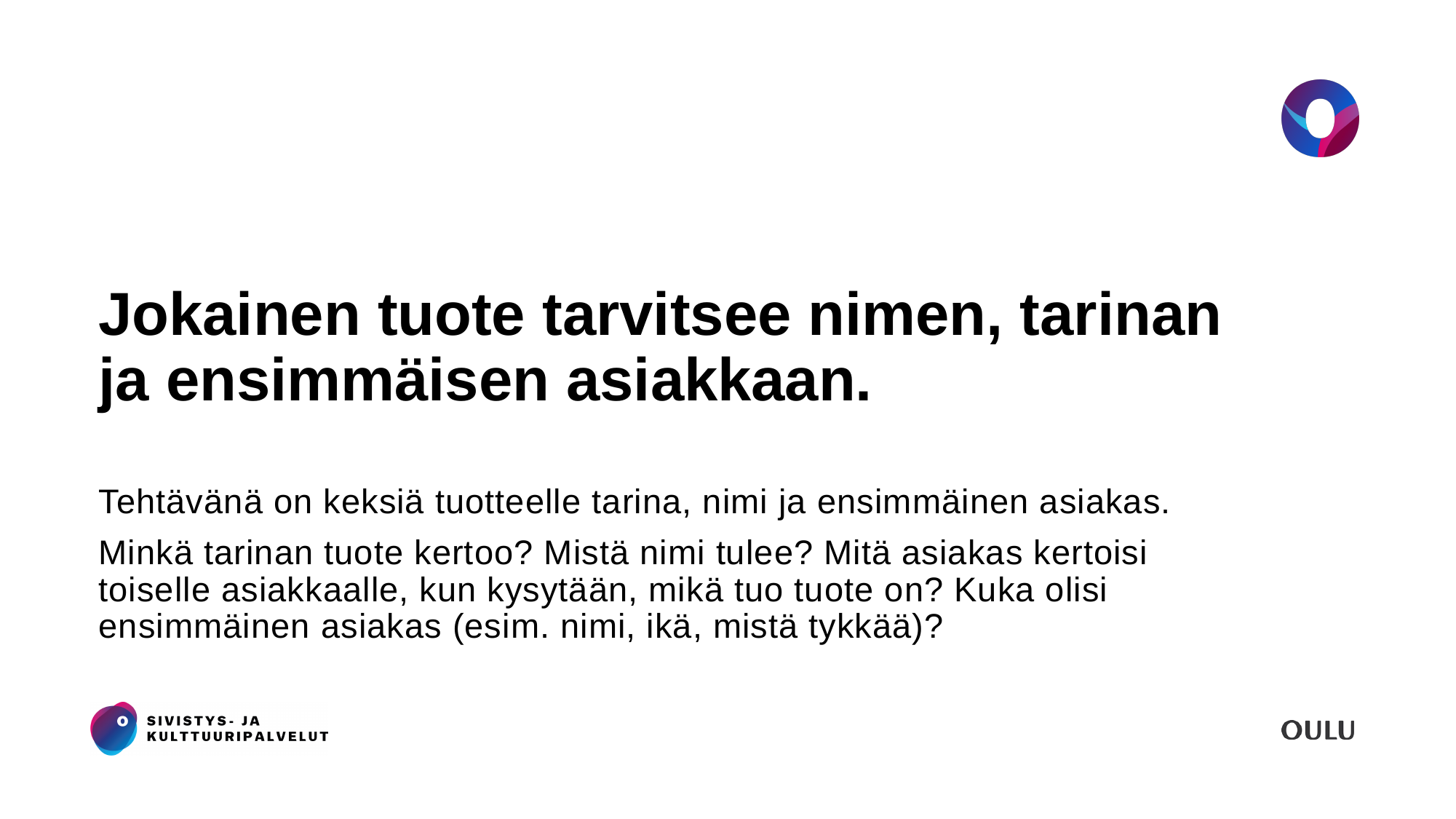

# Jokainen tuote tarvitsee nimen, tarinan ja ensimmäisen asiakkaan.
Tehtävänä on keksiä tuotteelle tarina, nimi ja ensimmäinen asiakas.
Minkä tarinan tuote kertoo? Mistä nimi tulee? Mitä asiakas kertoisi toiselle asiakkaalle, kun kysytään, mikä tuo tuote on? Kuka olisi ensimmäinen asiakas (esim. nimi, ikä, mistä tykkää)?